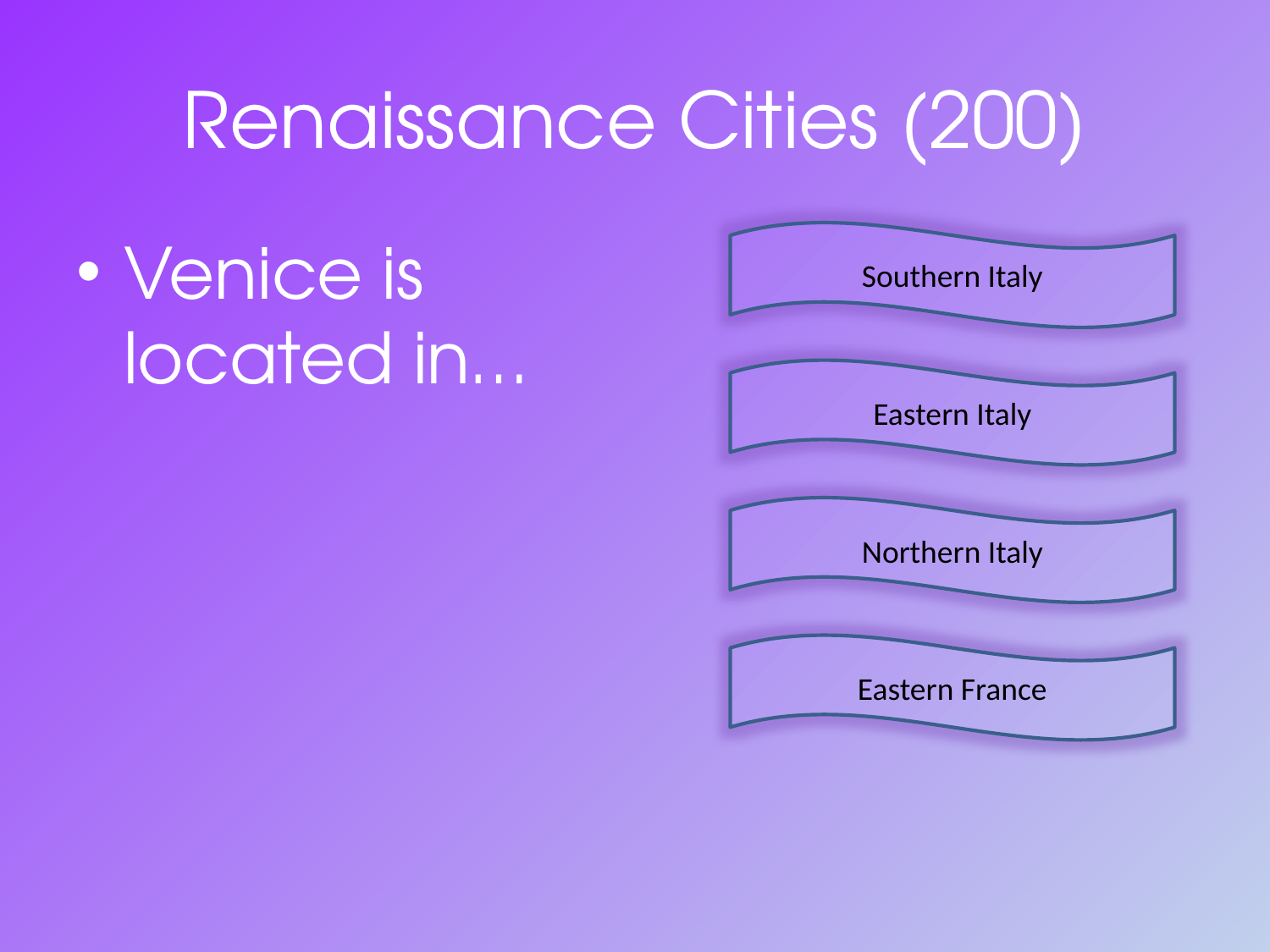

# Renaissance Cities (200)
Venice is located in…
Southern Italy
Eastern Italy
Northern Italy
Eastern France